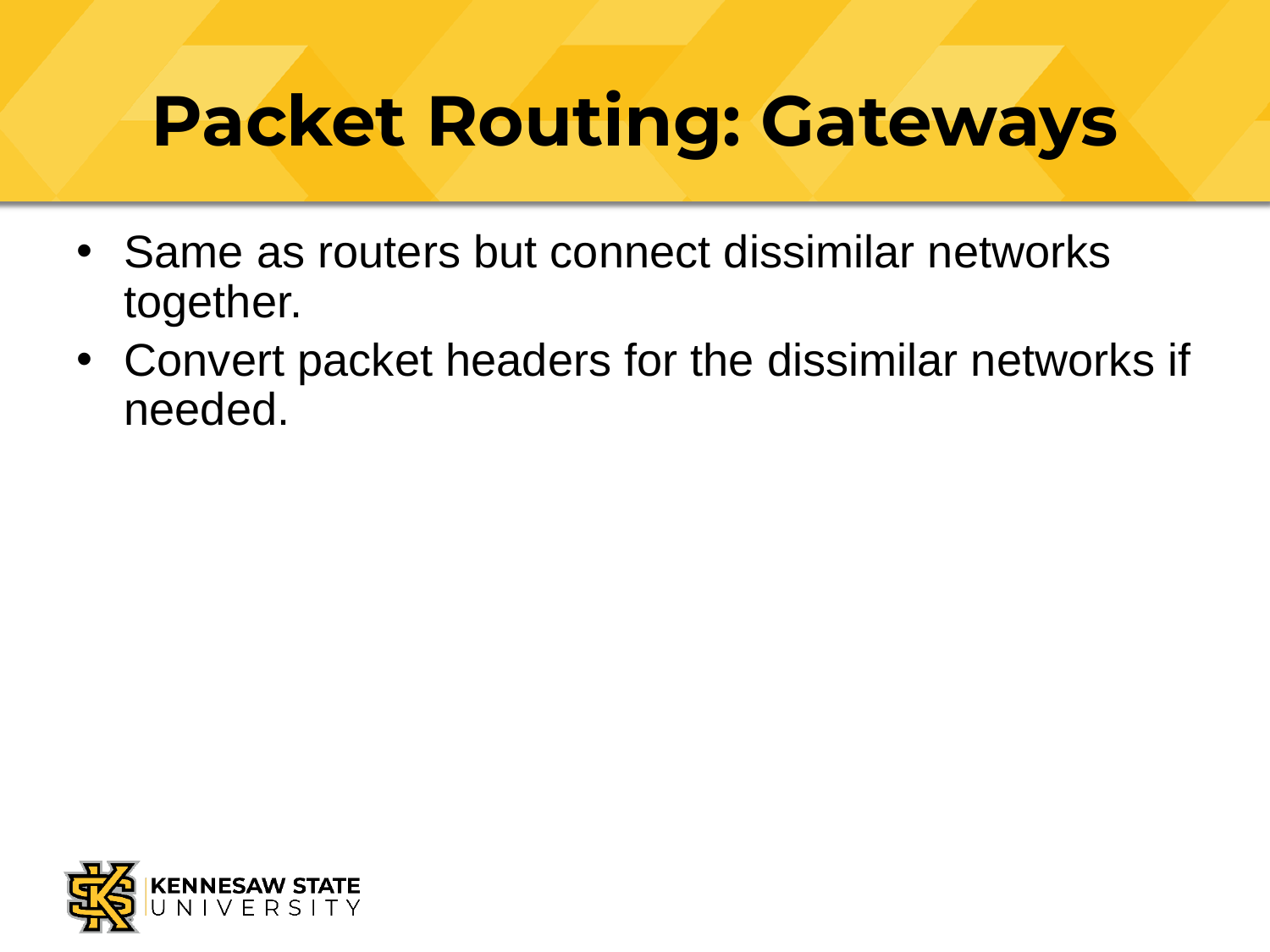

# Packet Routing: Gateways
Same as routers but connect dissimilar networks together.
Convert packet headers for the dissimilar networks if needed.